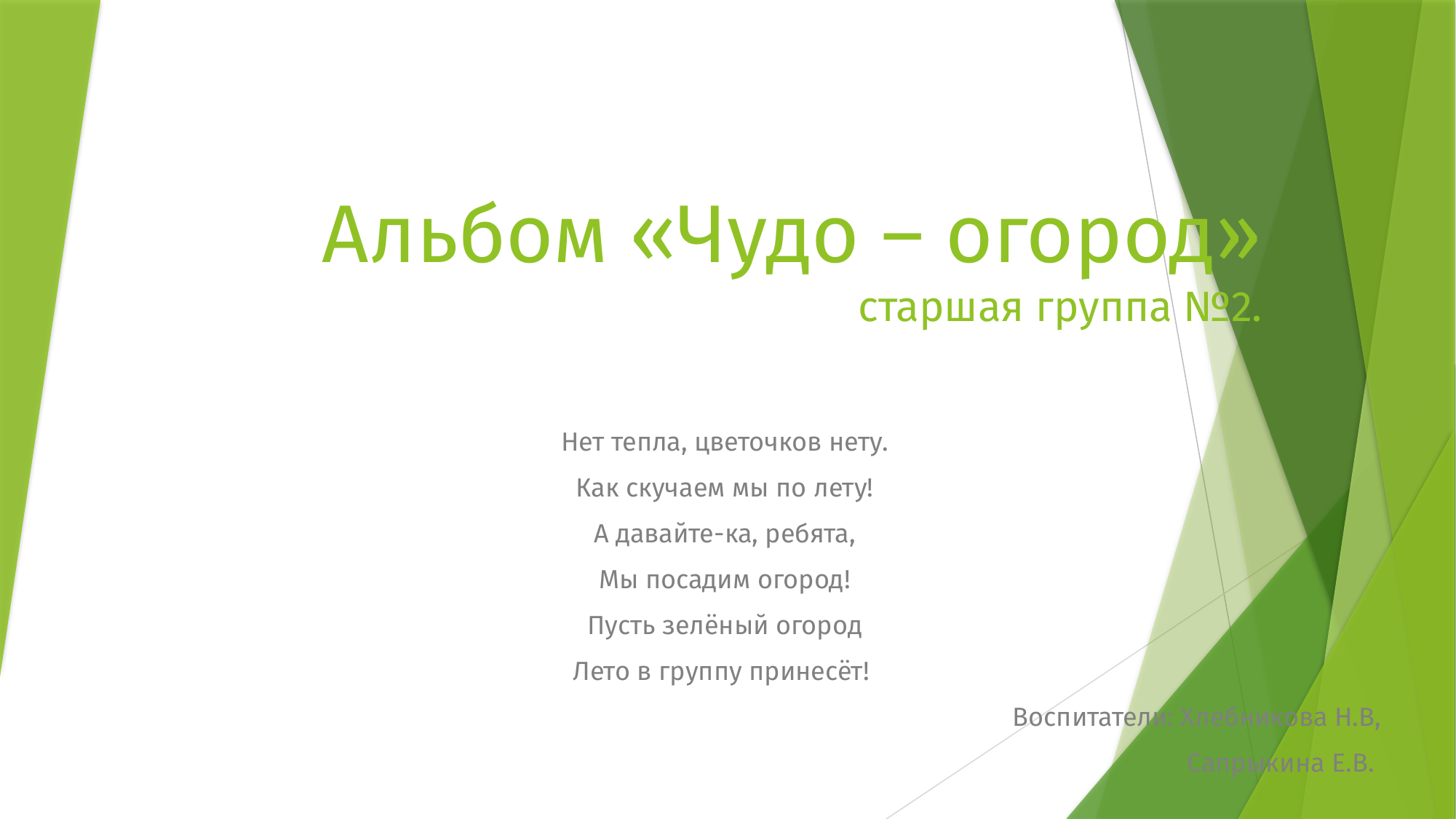

# Альбом «Чудо – огород» старшая группа №2.
Нет тепла, цветочков нету.
Как скучаем мы по лету!
А давайте-ка, ребята,
Мы посадим огород!
Пусть зелёный огород
Лето в группу принесёт!
Воспитатели: Хлебникова Н.В,
Сапрыкина Е.В.